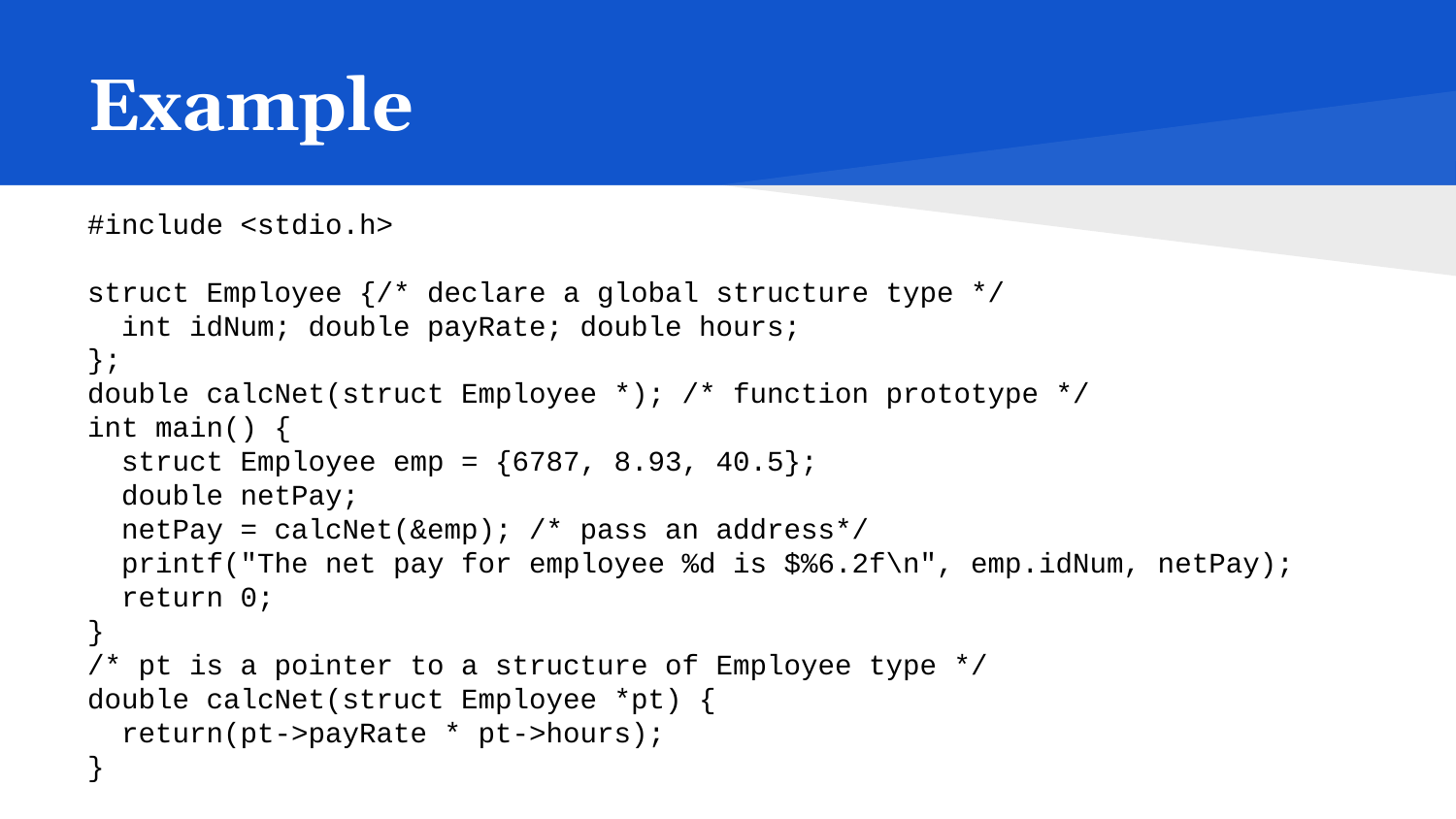

# Example
#include <stdio.h>

struct Employee {/* declare a global structure type */
  int idNum; double payRate; double hours;
};
double calcNet(struct Employee *); /* function prototype */
int main() {
  struct Employee emp = {6787, 8.93, 40.5};
  double netPay;
  netPay = calcNet(&emp); /* pass an address*/
  printf("The net pay for employee %d is $%6.2f\n", emp.idNum, netPay);
  return 0;
}
/* pt is a pointer to a structure of Employee type */
double calcNet(struct Employee *pt) {
  return(pt->payRate * pt->hours);
}